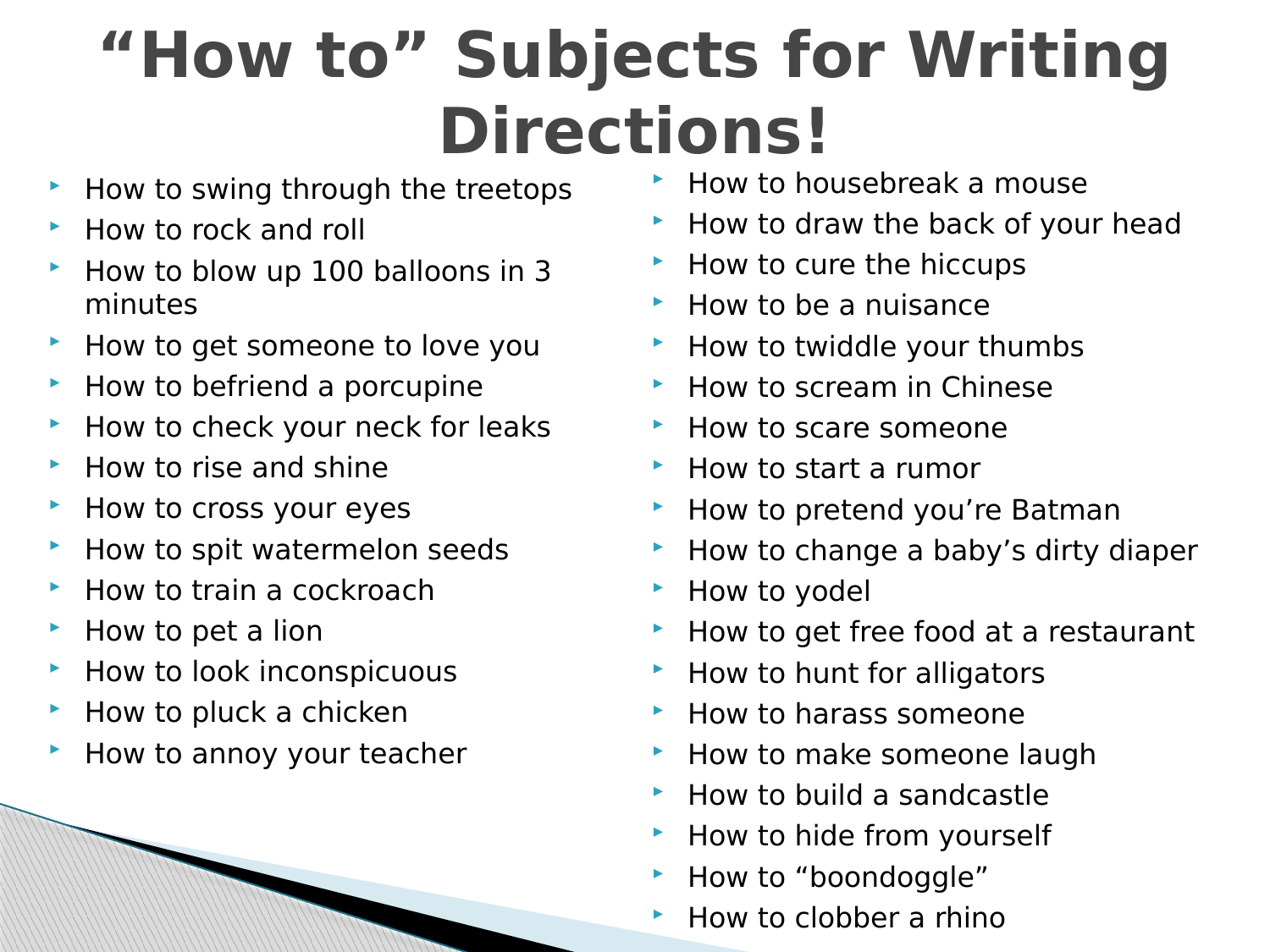

# “How to” Subjects for Writing Directions!
How to housebreak a mouse
How to draw the back of your head
How to cure the hiccups
How to be a nuisance
How to twiddle your thumbs
How to scream in Chinese
How to scare someone
How to start a rumor
How to pretend you’re Batman
How to change a baby’s dirty diaper
How to yodel
How to get free food at a restaurant
How to hunt for alligators
How to harass someone
How to make someone laugh
How to build a sandcastle
How to hide from yourself
How to “boondoggle”
How to clobber a rhino
How to swing through the treetops
How to rock and roll
How to blow up 100 balloons in 3 minutes
How to get someone to love you
How to befriend a porcupine
How to check your neck for leaks
How to rise and shine
How to cross your eyes
How to spit watermelon seeds
How to train a cockroach
How to pet a lion
How to look inconspicuous
How to pluck a chicken
How to annoy your teacher